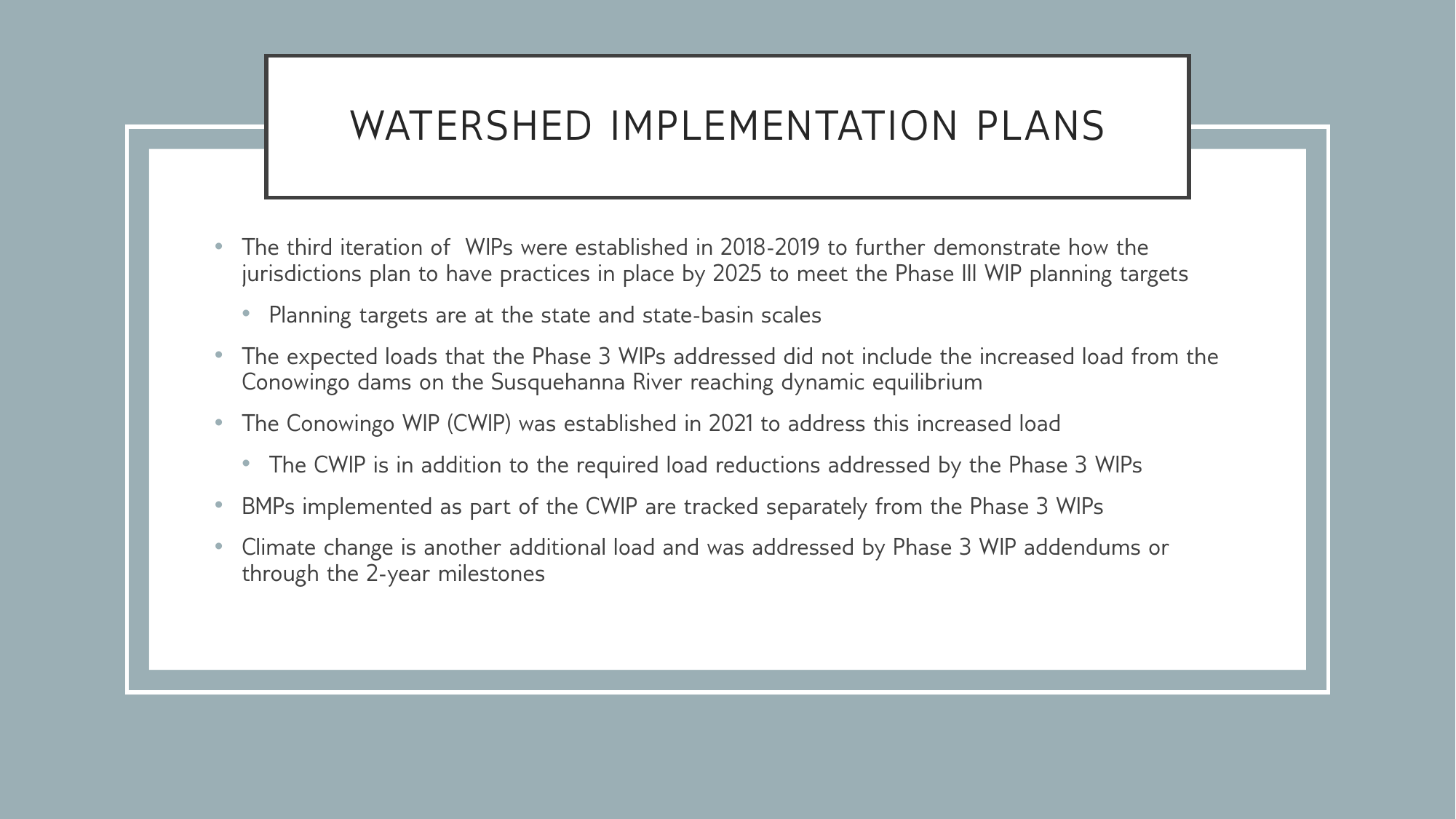

# Watershed implementation plans

The third iteration of  WIPs were established in 2018-2019 to further demonstrate how the jurisdictions plan to have practices in place by 2025 to meet the Phase III WIP planning targets
Planning targets are at the state and state-basin scales
The expected loads that the Phase 3 WIPs addressed did not include the increased load from the Conowingo dams on the Susquehanna River reaching dynamic equilibrium
The Conowingo WIP (CWIP) was established in 2021 to address this increased load
The CWIP is in addition to the required load reductions addressed by the Phase 3 WIPs
BMPs implemented as part of the CWIP are tracked separately from the Phase 3 WIPs
Climate change is another additional load and was addressed by Phase 3 WIP addendums or through the 2-year milestones